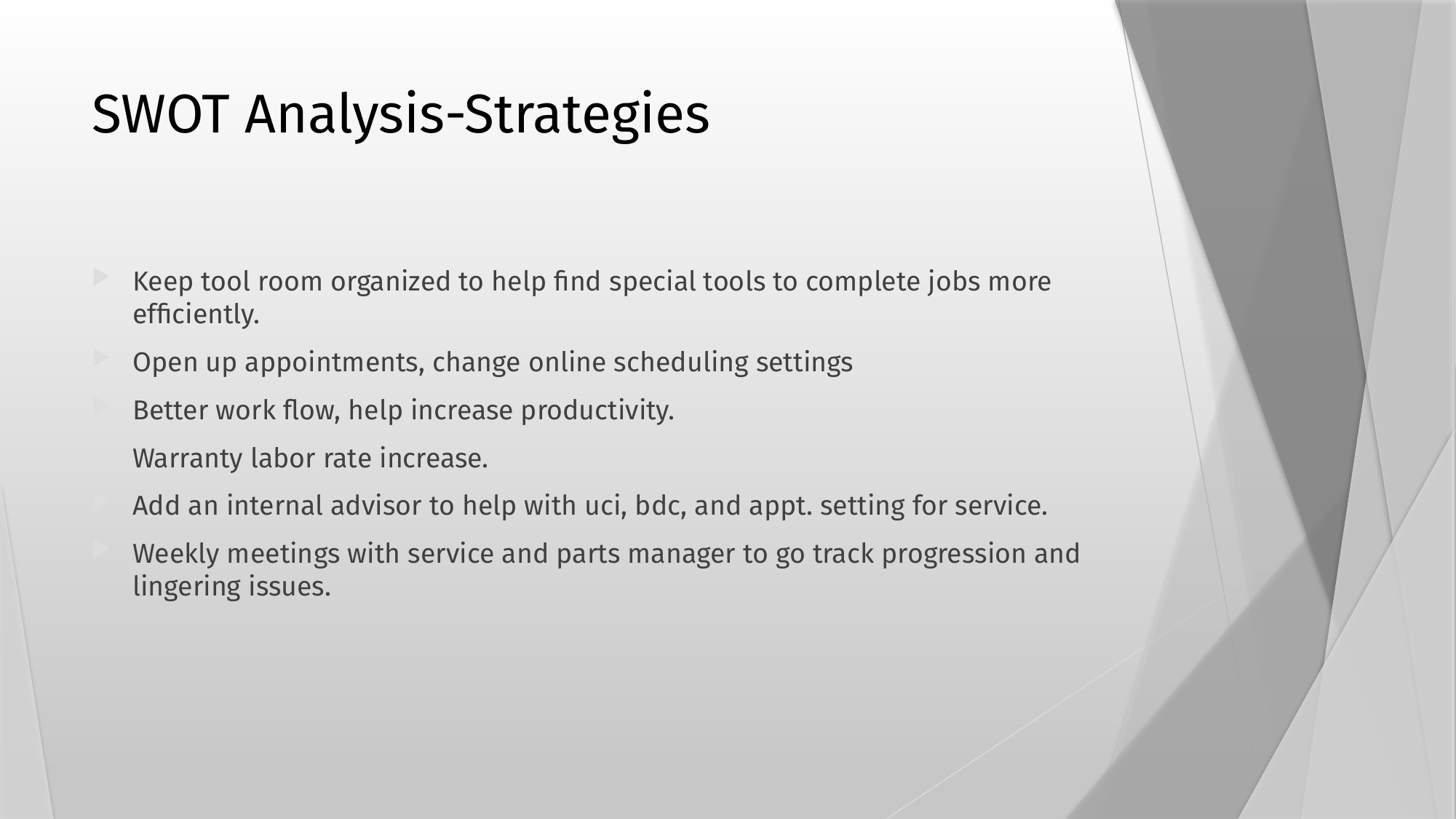

# SWOT Analysis-Strategies
Keep tool room organized to help find special tools to complete jobs more efficiently.
Open up appointments, change online scheduling settings
Better work flow, help increase productivity.
Warranty labor rate increase.
Add an internal advisor to help with uci, bdc, and appt. setting for service.
Weekly meetings with service and parts manager to go track progression and lingering issues.